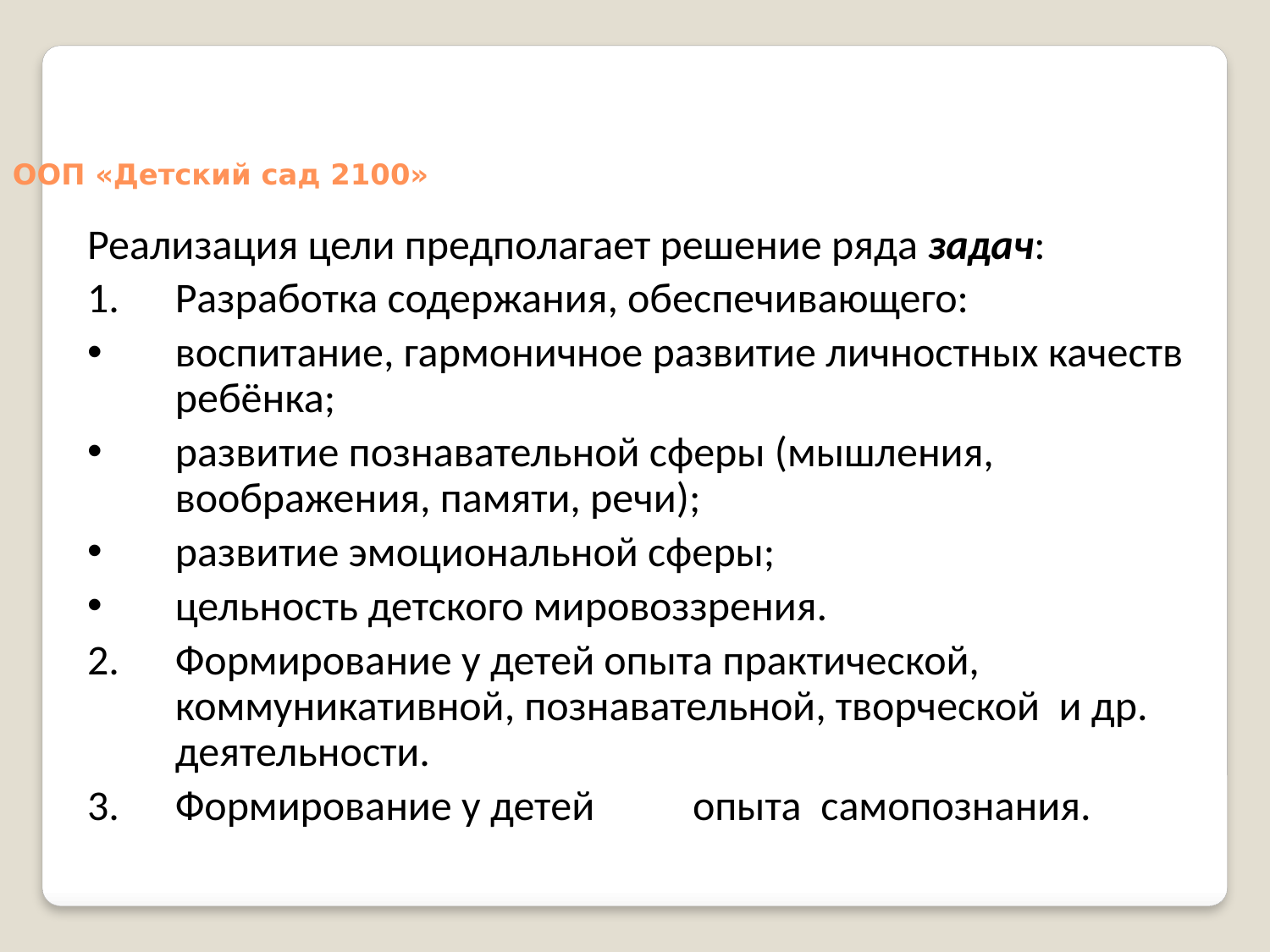

ООП «Детский сад 2100»
Реализация цели предполагает решение ряда задач:
Разработка содержания, обеспечивающего:
воспитание, гармоничное развитие личностных качеств ребёнка;
развитие познавательной сферы (мышления, воображения, памяти, речи);
развитие эмоциональной сферы;
цельность детского мировоззрения.
Формирование у детей опыта практической, коммуникативной, познавательной, творческой  и др. деятельности.
Формирование у детей	 опыта  самопознания.